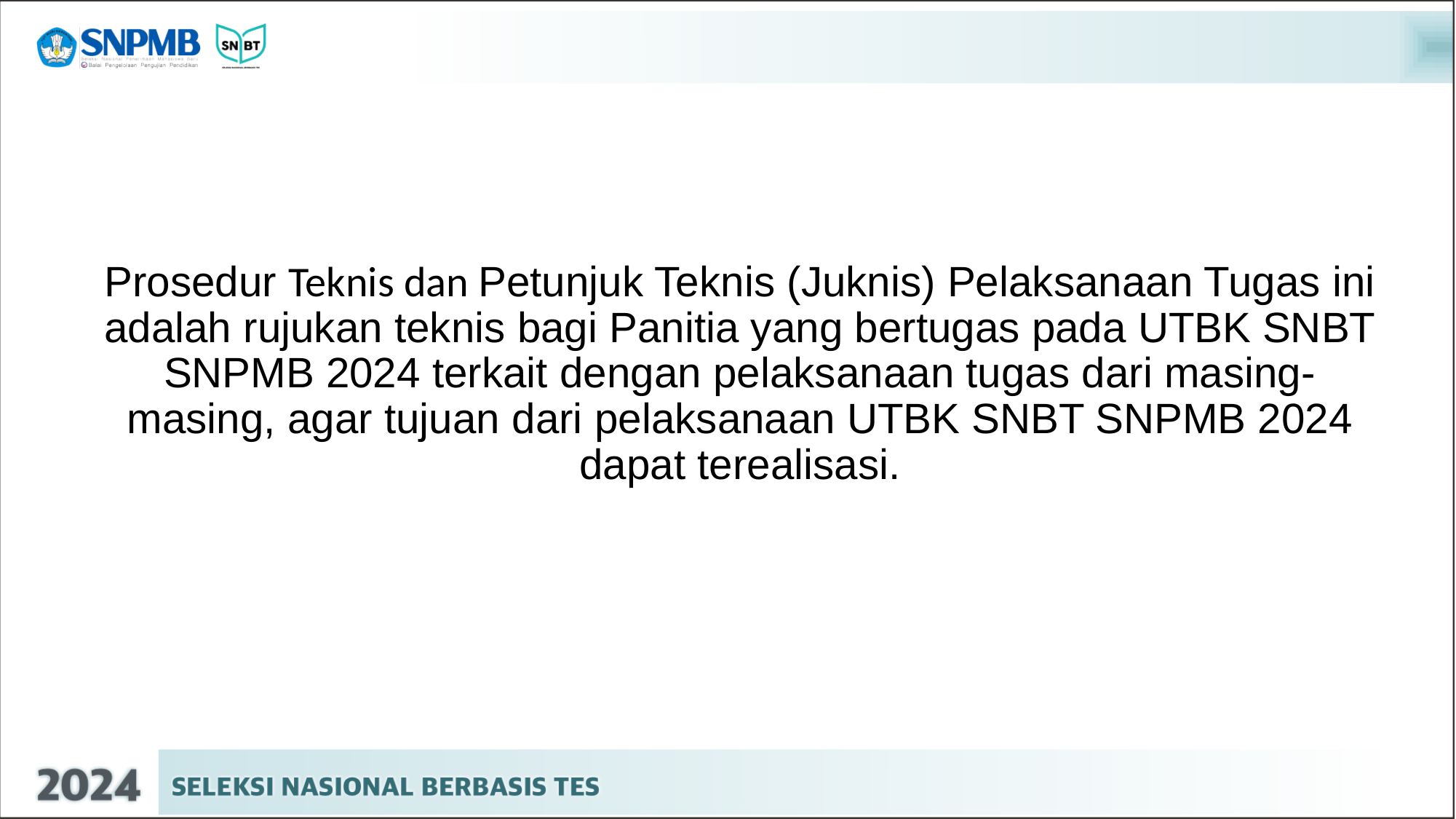

Prosedur Teknis dan Petunjuk Teknis (Juknis) Pelaksanaan Tugas ini adalah rujukan teknis bagi Panitia yang bertugas pada UTBK SNBT SNPMB 2024 terkait dengan pelaksanaan tugas dari masing-masing, agar tujuan dari pelaksanaan UTBK SNBT SNPMB 2024 dapat terealisasi.